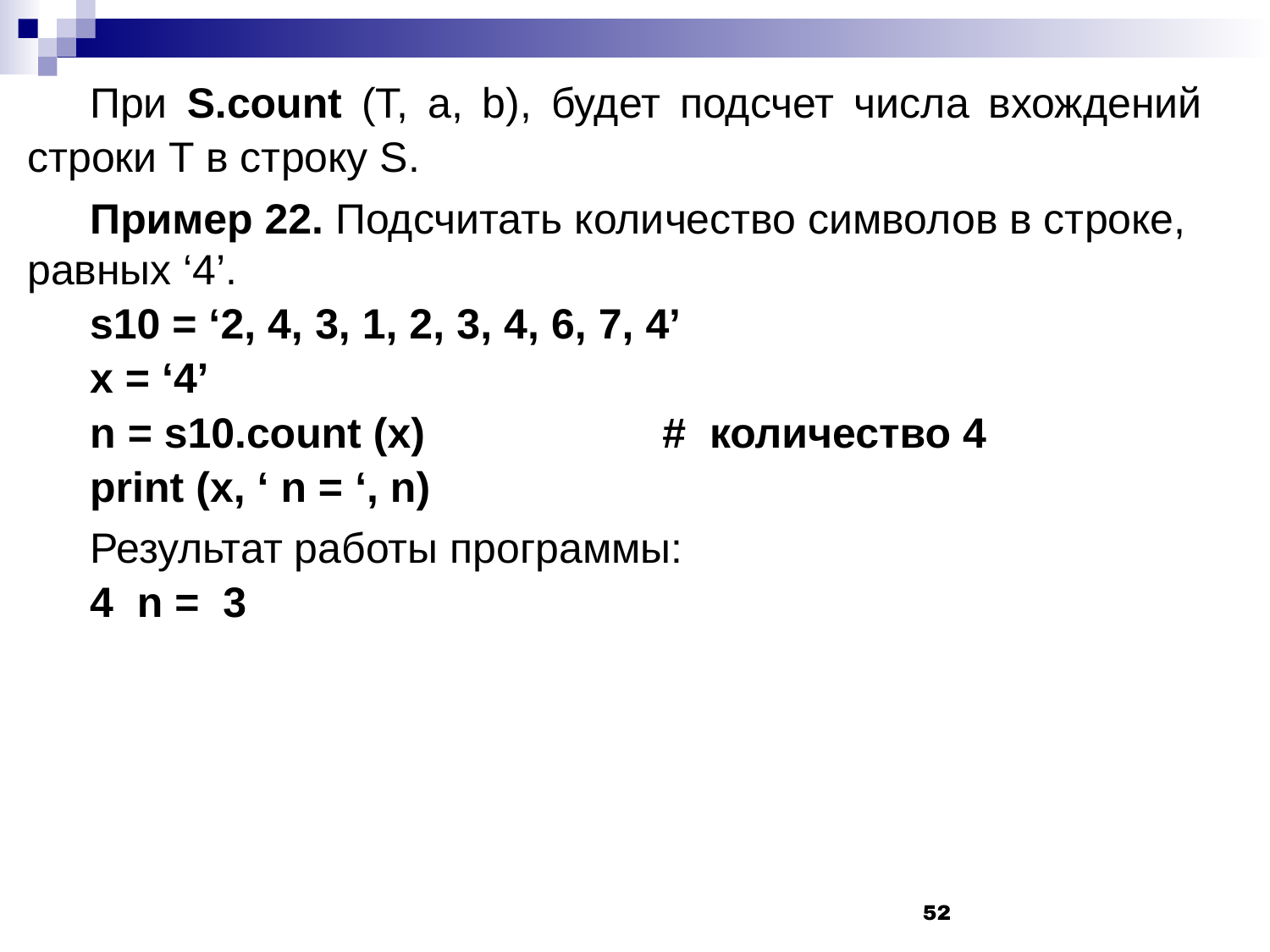

При S.count (T, a, b), будет подсчет числа вхождений строки T в строку S.
Пример 22. Подсчитать количество символов в строке, равных ‘4’.
s10 = ‘2, 4, 3, 1, 2, 3, 4, 6, 7, 4’
x = ‘4’
n = s10.count (x)		#  количество 4
print (x, ‘ n = ‘, n)
Результат работы программы:
4  n =  3
52